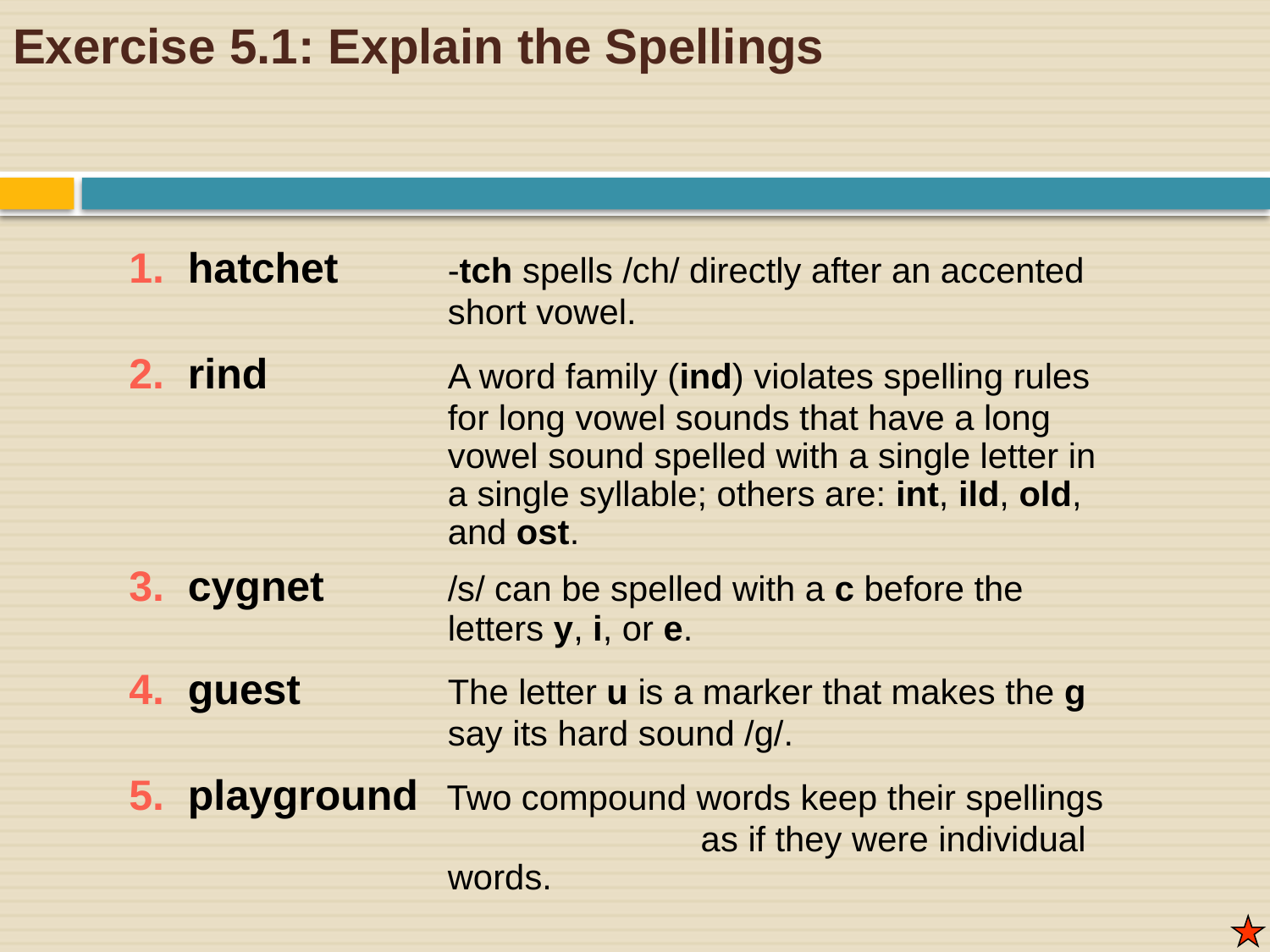

# Exercise 5.1: Explain the Spellings
1.  hatchet	-tch spells /ch/ directly after an accented short vowel.
2.  rind 	A word family (ind) violates spelling rules for long vowel sounds that have a long vowel sound spelled with a single letter in a single syllable; others are: int, ild, old, and ost.
3.  cygnet  	/s/ can be spelled with a c before the letters y, i, or e.
4.  guest   	The letter u is a marker that makes the g say its hard sound /g/.
5.  playground  Two compound words keep their spellings                            as if they were individual words.